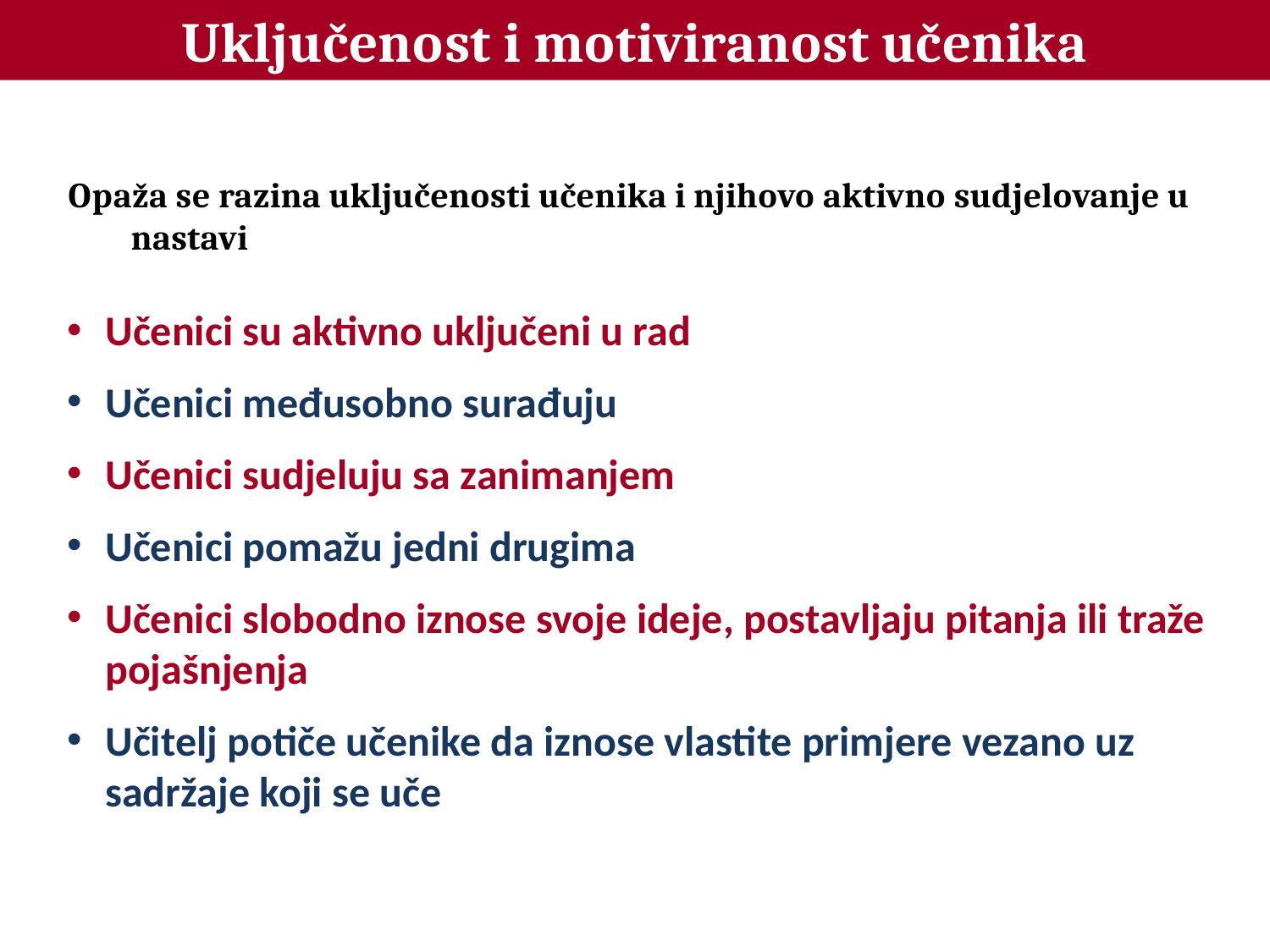

Uključenost i motiviranost učenika
Opaža se razina uključenosti učenika i njihovo aktivno sudjelovanje u nastavi

Učenici su aktivno uključeni u rad
Učenici međusobno surađuju
Učenici sudjeluju sa zanimanjem
Učenici pomažu jedni drugima
Učenici slobodno iznose svoje ideje, postavljaju pitanja ili traže pojašnjenja
Učitelj potiče učenike da iznose vlastite primjere vezano uz sadržaje koji se uče